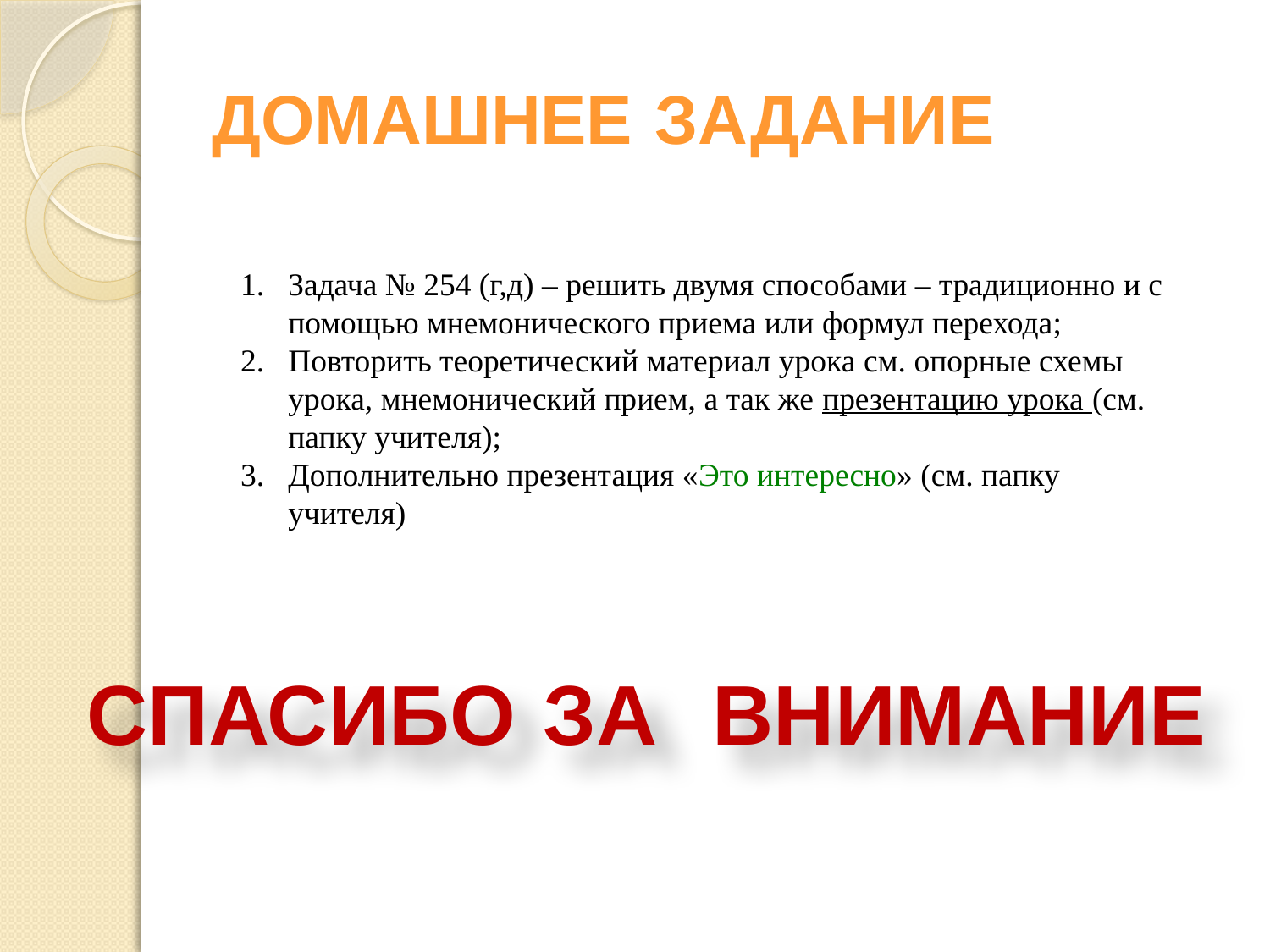

# Домашнее задание
Задача № 254 (г,д) – решить двумя способами – традиционно и с помощью мнемонического приема или формул перехода;
Повторить теоретический материал урока см. опорные схемы урока, мнемонический прием, а так же презентацию урока (см. папку учителя);
Дополнительно презентация «Это интересно» (см. папку учителя)

СПАСИБО ЗА  ВНИМАНИЕ